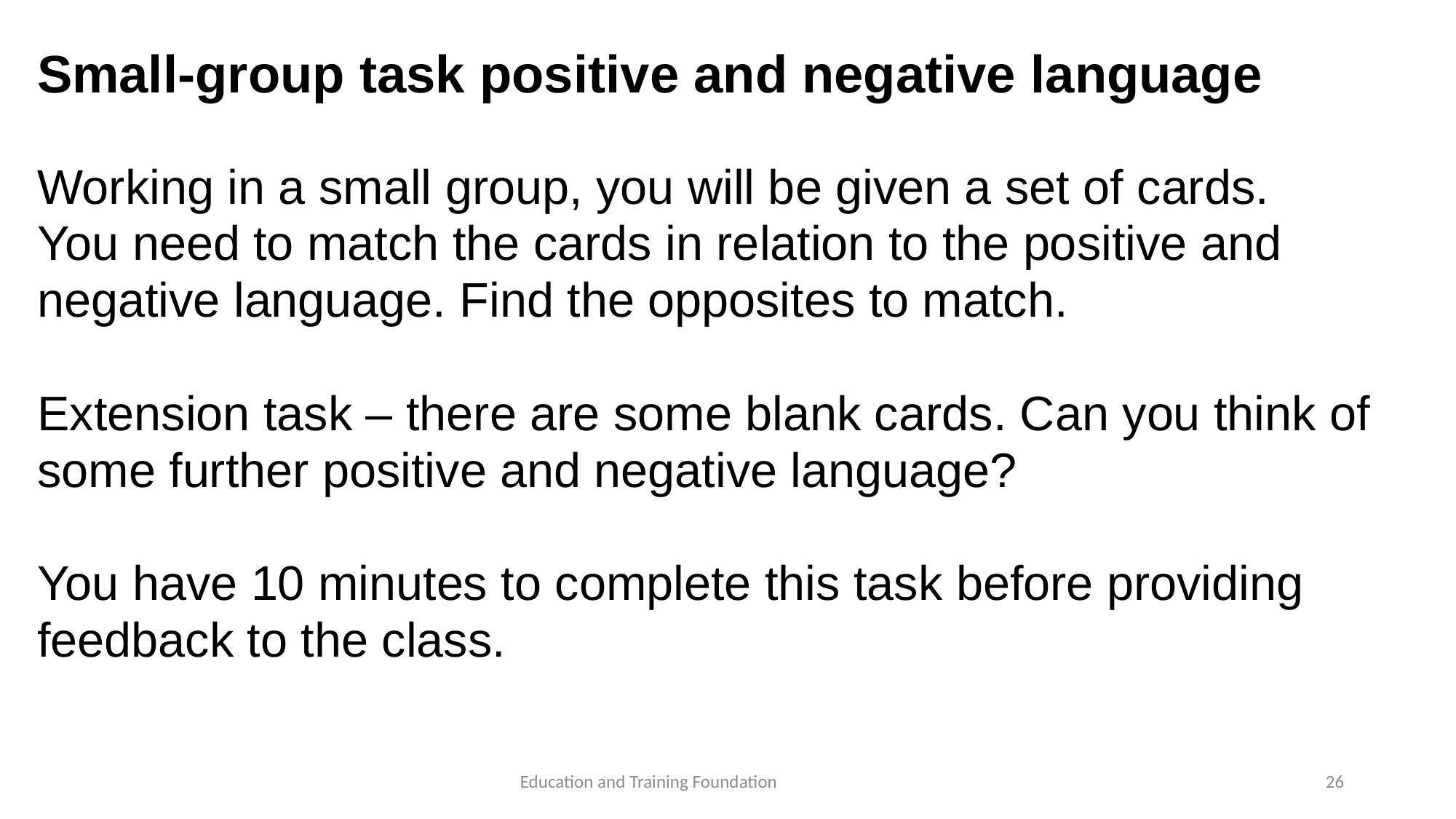

# Small-group task positive and negative language
Working in a small group, you will be given a set of cards.
You need to match the cards in relation to the positive and negative language. Find the opposites to match.

Extension task – there are some blank cards. Can you think of some further positive and negative language?

You have 10 minutes to complete this task before providing feedback to the class.
26
Education and Training Foundation